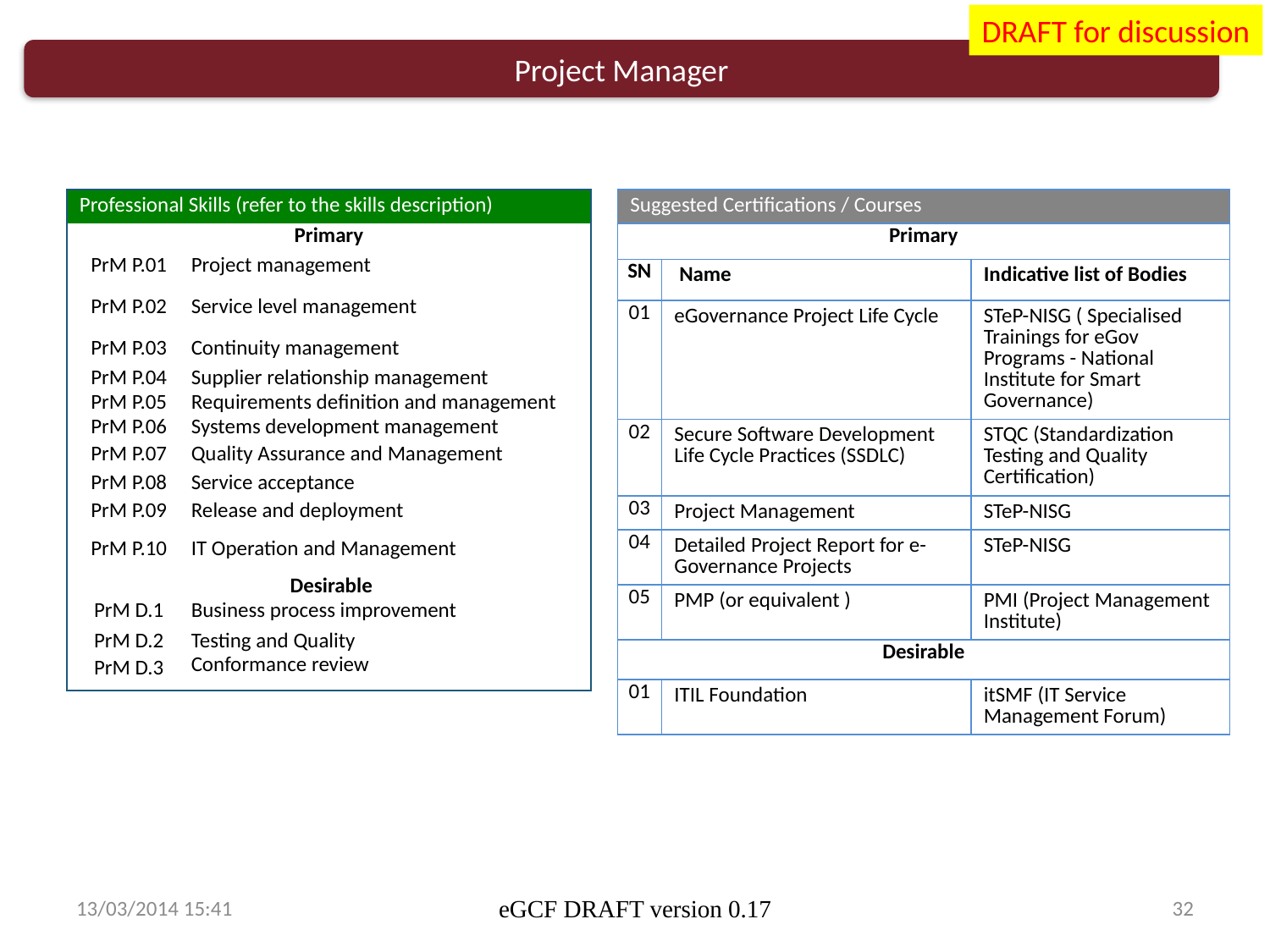

DRAFT for discussion
Project Manager
| Professional Skills (refer to the skills description) |  |
| --- | --- |
| Primary |  |
| PrM P.01 | Project management |
| PrM P.02 | Service level management |
| PrM P.03 | Continuity management |
| PrM P.04 | Supplier relationship management |
| PrM P.05 | Requirements definition and management |
| PrM P.06 | Systems development management |
| PrM P.07 | Quality Assurance and Management |
| PrM P.08 | Service acceptance |
| PrM P.09 | Release and deployment |
| PrM P.10 | IT Operation and Management |
| Desirable |  |
| PrM D.1 | Business process improvement |
| PrM D.2 | Testing and Quality |
| PrM D.3 | Conformance review |
| Suggested Certifications / Courses |  |  |
| --- | --- | --- |
| Primary |  |  |
| SN | Name | Indicative list of Bodies |
| 01 | eGovernance Project Life Cycle | STeP-NISG ( Specialised Trainings for eGov Programs - National Institute for Smart Governance) |
| 02 | Secure Software Development Life Cycle Practices (SSDLC) | STQC (Standardization Testing and Quality Certification) |
| 03 | Project Management | STeP-NISG |
| 04 | Detailed Project Report for e-Governance Projects | STeP-NISG |
| 05 | PMP (or equivalent ) | PMI (Project Management Institute) |
| Desirable |  |  |
| 01 | ITIL Foundation | itSMF (IT Service Management Forum) |
13/03/2014 15:41
eGCF DRAFT version 0.17
32